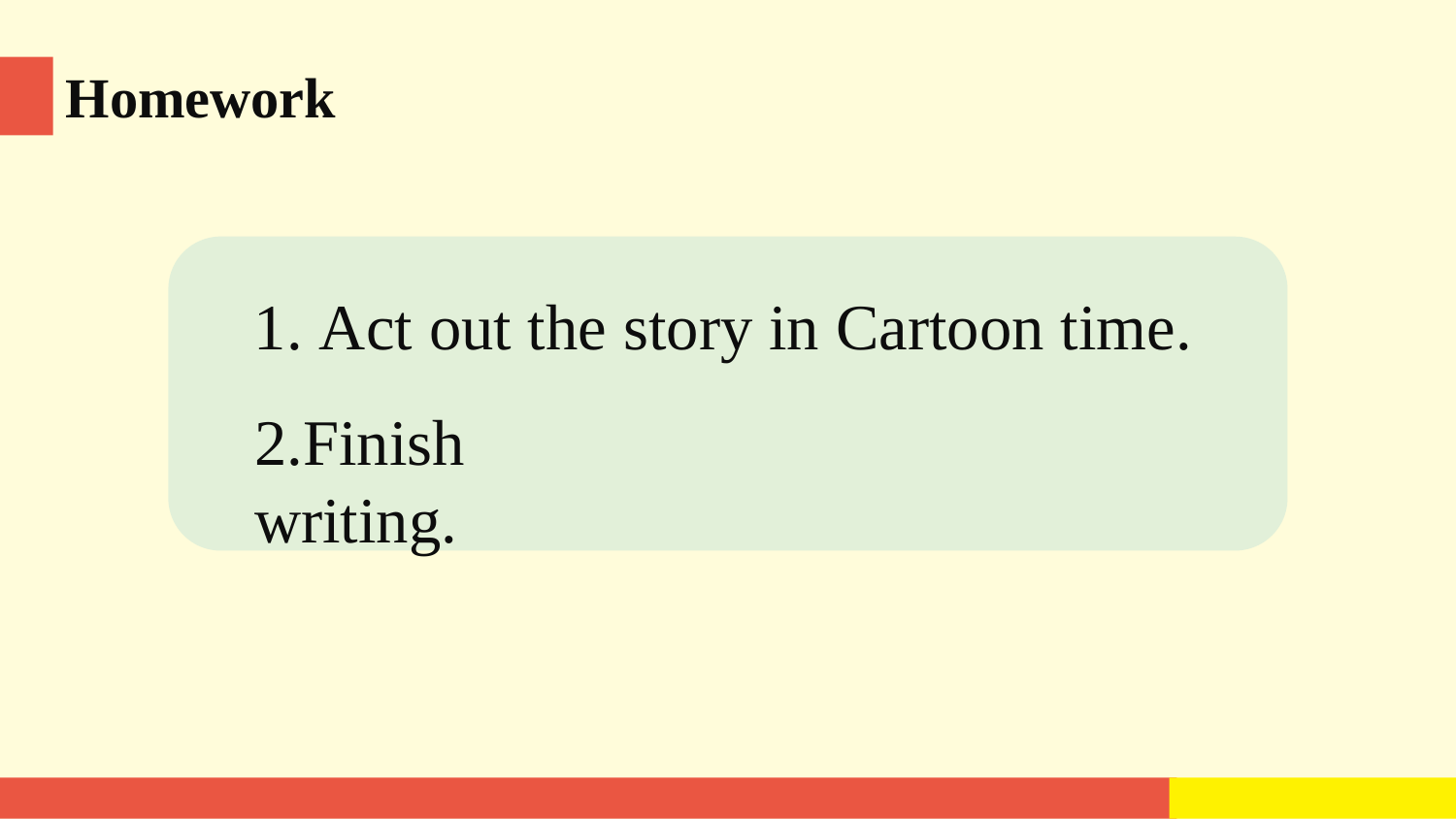

Homework

1. Act out the story in Cartoon time.
2.Finish writing.